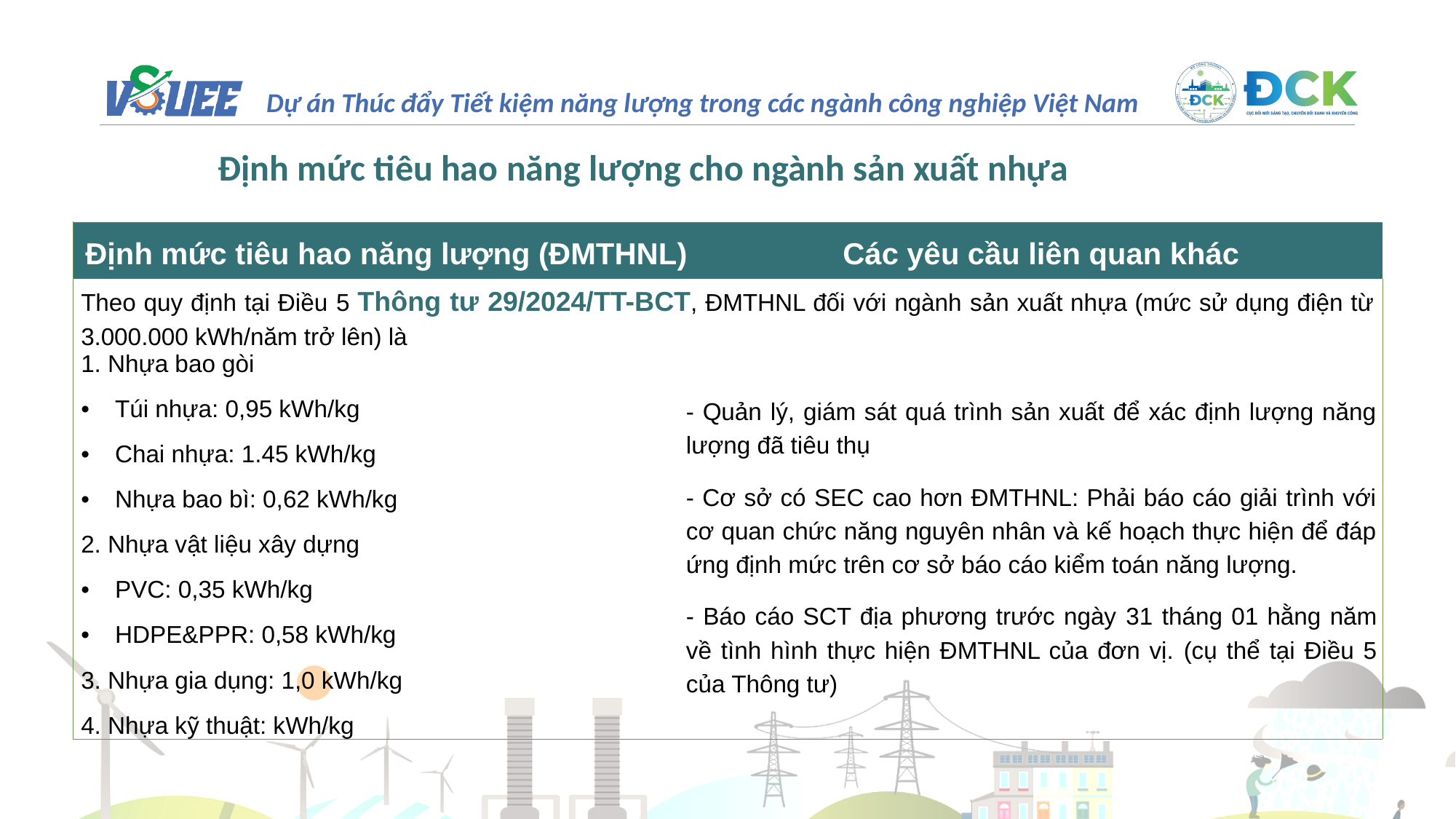

Định mức tiêu hao năng lượng cho ngành sản xuất nhựa
| Định mức tiêu hao năng lượng (ĐMTHNL) |  | Các yêu cầu liên quan khác |
| --- | --- | --- |
| Theo quy định tại Điều 5 Thông tư 29/2024/TT-BCT, ĐMTHNL đối với ngành sản xuất nhựa (mức sử dụng điện từ 3.000.000 kWh/năm trở lên) là |  |  |
| 1. Nhựa bao gòi Túi nhựa: 0,95 kWh/kg Chai nhựa: 1.45 kWh/kg Nhựa bao bì: 0,62 kWh/kg 2. Nhựa vật liệu xây dựng PVC: 0,35 kWh/kg HDPE&PPR: 0,58 kWh/kg 3. Nhựa gia dụng: 1,0 kWh/kg 4. Nhựa kỹ thuật: kWh/kg | - Quản lý, giám sát quá trình sản xuất để xác định lượng năng lượng đã tiêu thụ - Cơ sở có SEC cao hơn ĐMTHNL: Phải báo cáo giải trình với cơ quan chức năng nguyên nhân và kế hoạch thực hiện để đáp ứng định mức trên cơ sở báo cáo kiểm toán năng lượng. - Báo cáo SCT địa phương trước ngày 31 tháng 01 hằng năm về tình hình thực hiện ĐMTHNL của đơn vị. (cụ thể tại Điều 5 của Thông tư) |  |